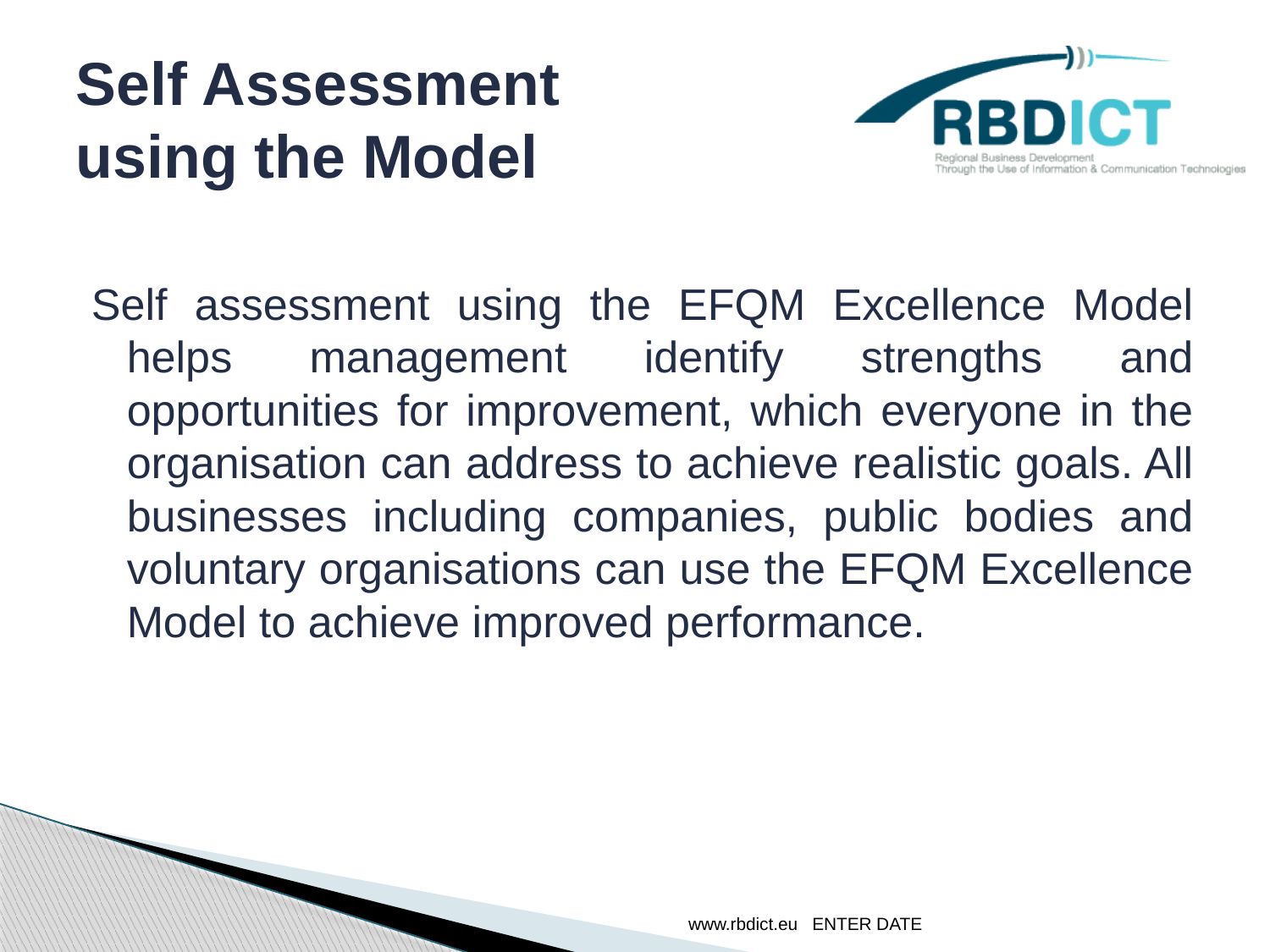

# Self Assessment using the Model

Self assessment using the EFQM Excellence Model helps management identify strengths and opportunities for improvement, which everyone in the organisation can address to achieve realistic goals. All businesses including companies, public bodies and voluntary organisations can use the EFQM Excellence Model to achieve improved performance.
www.rbdict.eu   ENTER DATE